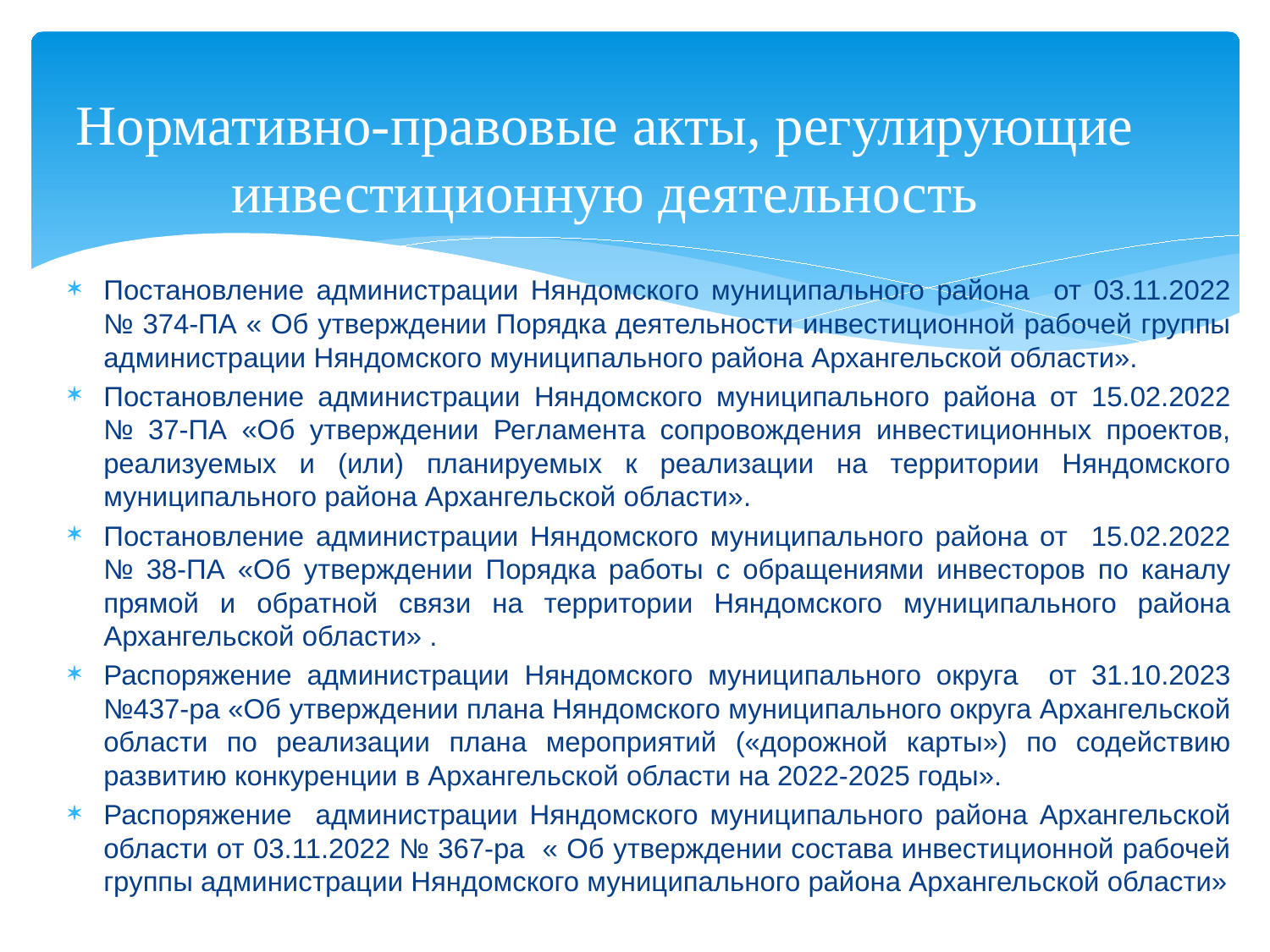

# Нормативно-правовые акты, регулирующие инвестиционную деятельность
Постановление администрации Няндомского муниципального района  от 03.11.2022 № 374-ПА « Об утверждении Порядка деятельности инвестиционной рабочей группы администрации Няндомского муниципального района Архангельской области».
Постановление администрации Няндомского муниципального района от 15.02.2022 № 37-ПА «Об утверждении Регламента сопровождения инвестиционных проектов, реализуемых и (или) планируемых к реализации на территории Няндомского муниципального района Архангельской области».
Постановление администрации Няндомского муниципального района от  15.02.2022 № 38-ПА «Об утверждении Порядка работы с обращениями инвесторов по каналу прямой и обратной связи на территории Няндомского муниципального района Архангельской области» .
Распоряжение администрации Няндомского муниципального округа  от 31.10.2023 №437-ра «Об утверждении плана Няндомского муниципального округа Архангельской области по реализации плана мероприятий («дорожной карты») по содействию развитию конкуренции в Архангельской области на 2022-2025 годы».
Распоряжение  администрации Няндомского муниципального района Архангельской области от 03.11.2022 № 367-ра  « Об утверждении состава инвестиционной рабочей группы администрации Няндомского муниципального района Архангельской области»